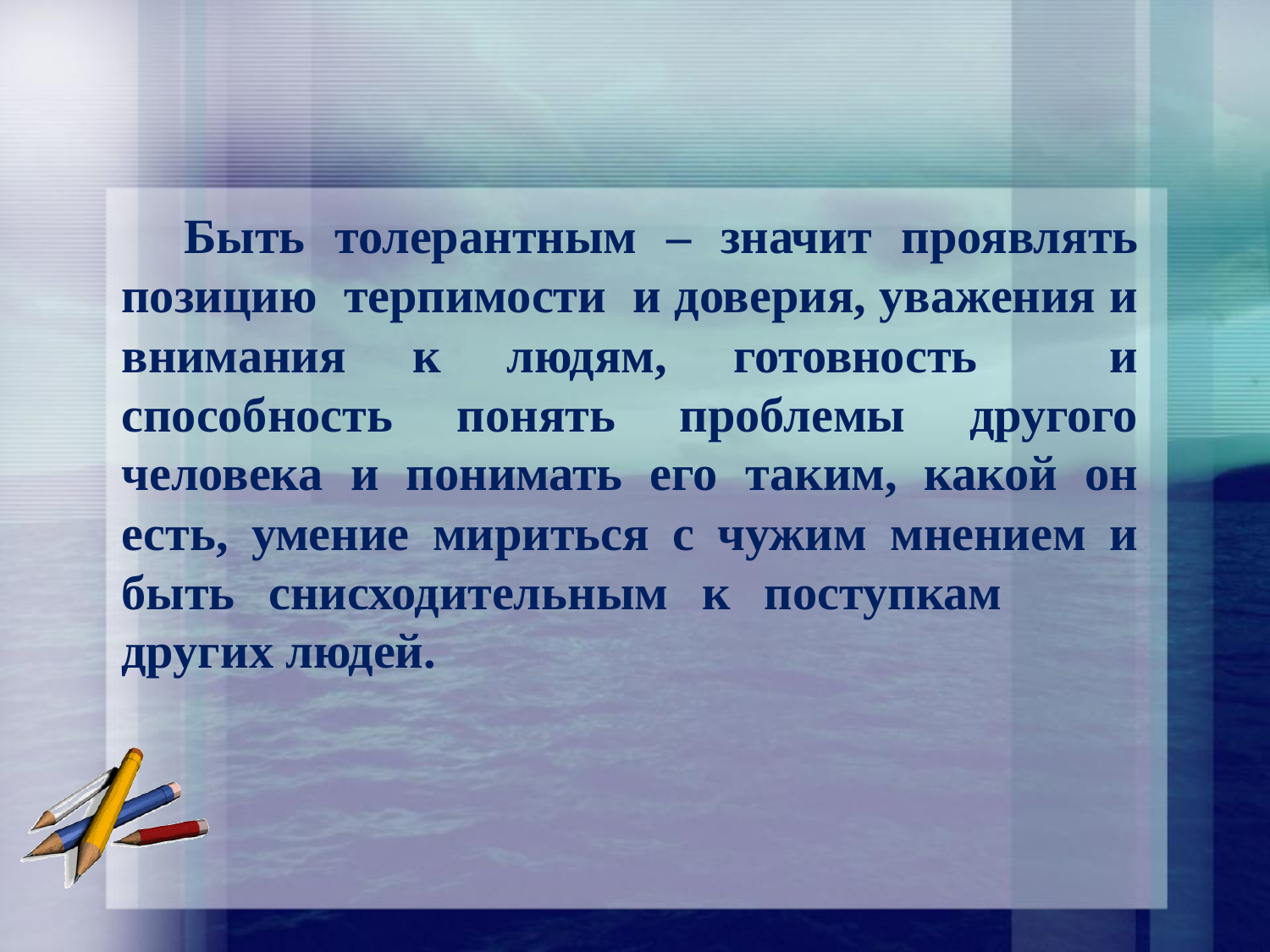

Быть толерантным – значит проявлять позицию  терпимости  и доверия, уважения и внимания к людям, готовность  и способность понять проблемы другого человека и понимать его таким, какой он есть, умение мириться с чужим мнением и быть снисходительным к поступкам     других людей.